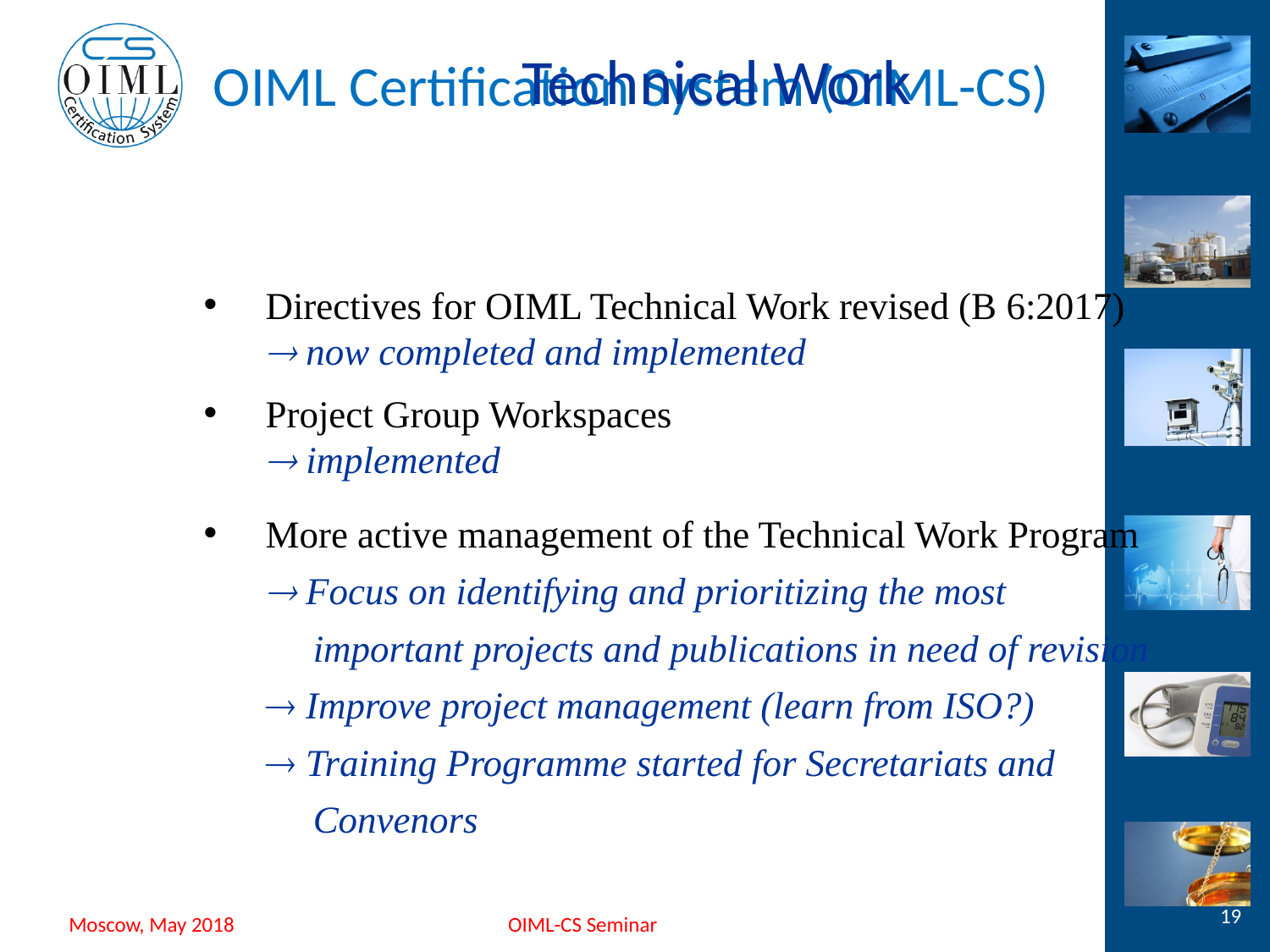

Technical Work
Directives for OIML Technical Work revised (B 6:2017)
→ now completed and implemented
Project Group Workspaces
→ implemented
More active management of the Technical Work Program
→ Focus on identifying and prioritizing the most
     important projects and publications in need of revision
→ Improve project management (learn from ISO?)
→ Training Programme started for Secretariats and
     Convenors
19